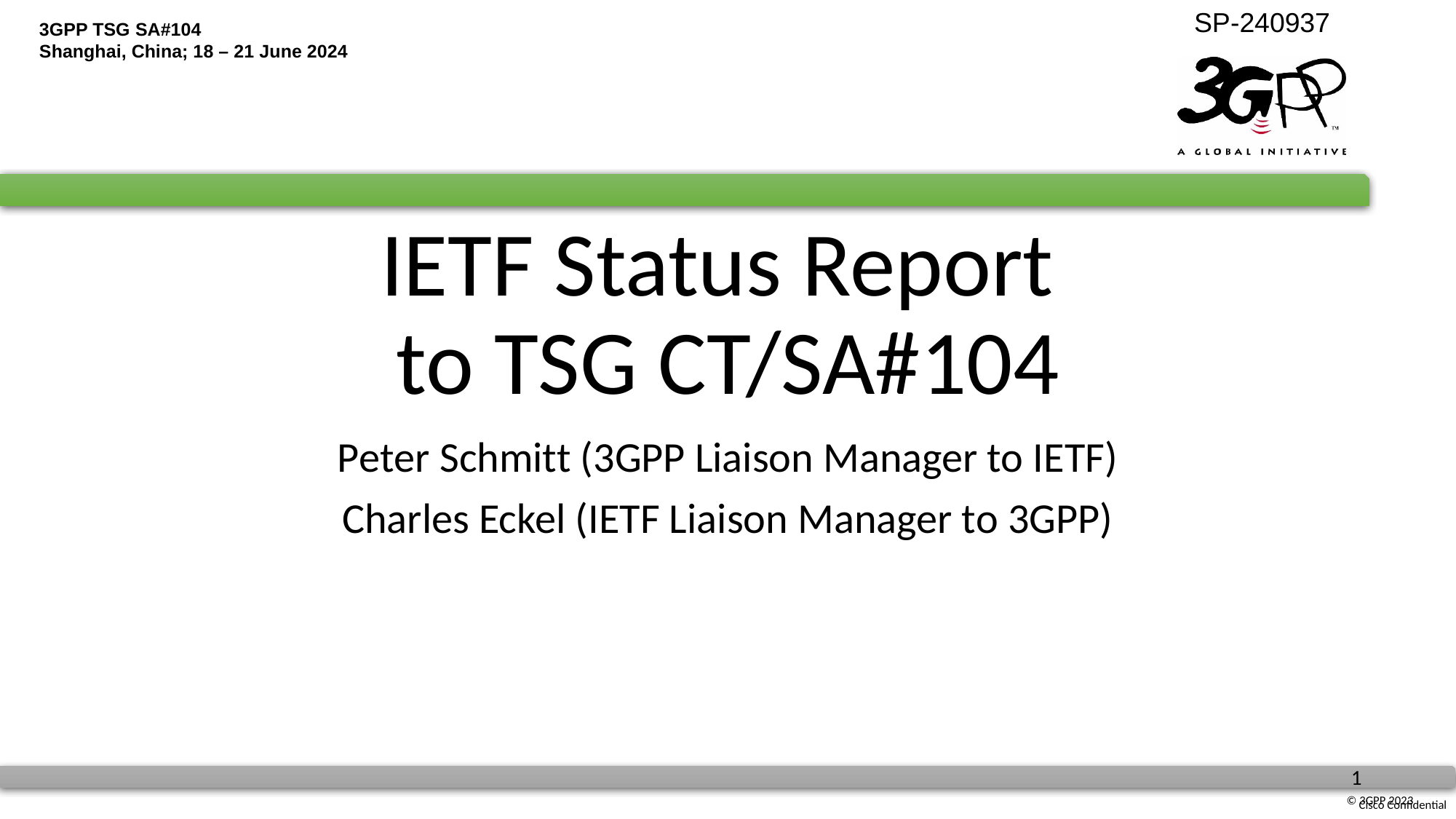

IETF Status Report
to TSG CT/SA#104
Peter Schmitt (3GPP Liaison Manager to IETF)
Charles Eckel (IETF Liaison Manager to 3GPP)